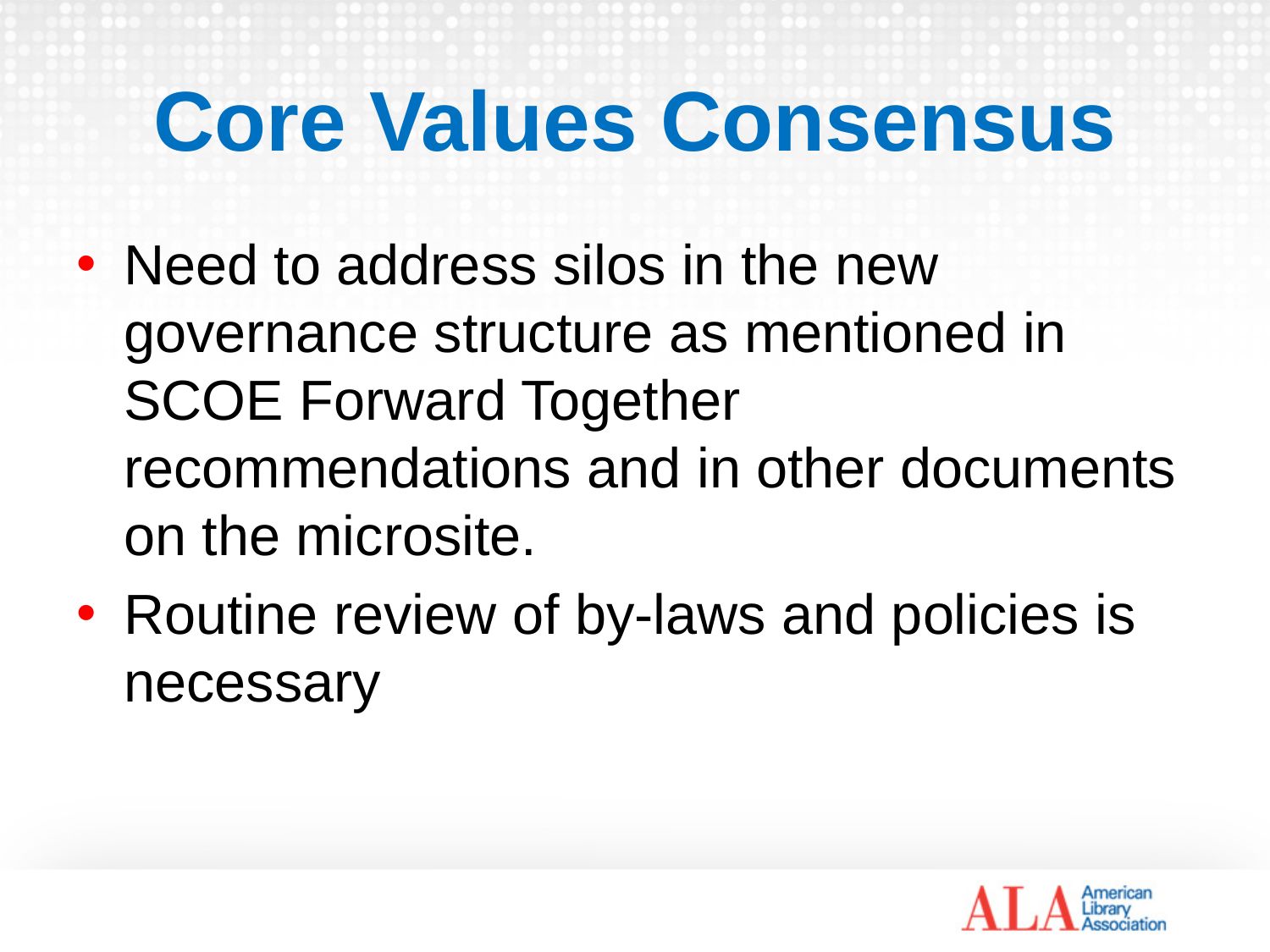

# Core Values Consensus
Need to address silos in the new governance structure as mentioned in SCOE Forward Together recommendations and in other documents on the microsite.
Routine review of by-laws and policies is necessary